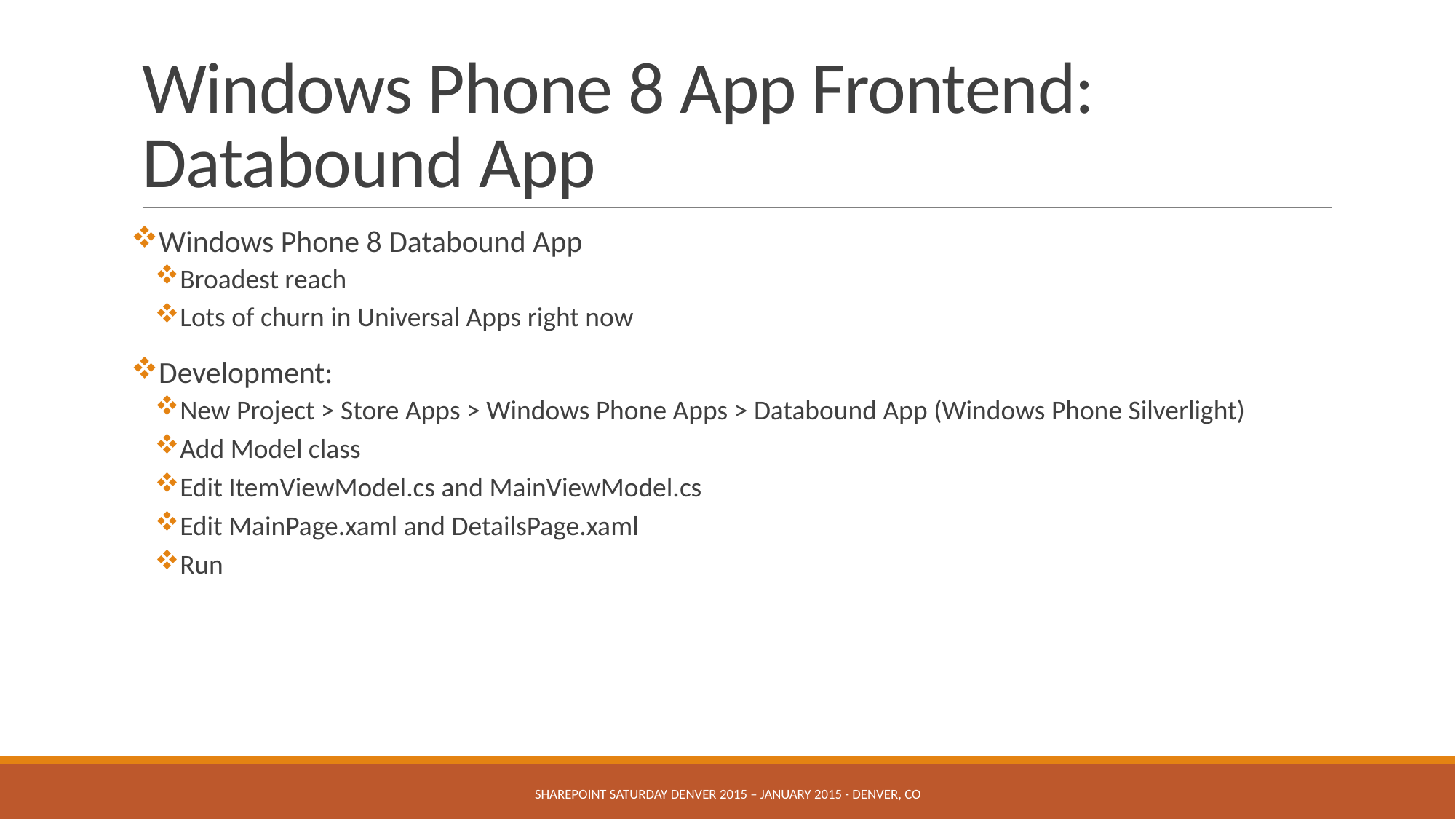

# Windows Phone 8 App Frontend: Databound App
Windows Phone 8 Databound App
Broadest reach
Lots of churn in Universal Apps right now
Development:
New Project > Store Apps > Windows Phone Apps > Databound App (Windows Phone Silverlight)
Add Model class
Edit ItemViewModel.cs and MainViewModel.cs
Edit MainPage.xaml and DetailsPage.xaml
Run

SHAREPOINT SATURDAY DENVER 2015 – January 2015 - DENVER, CO